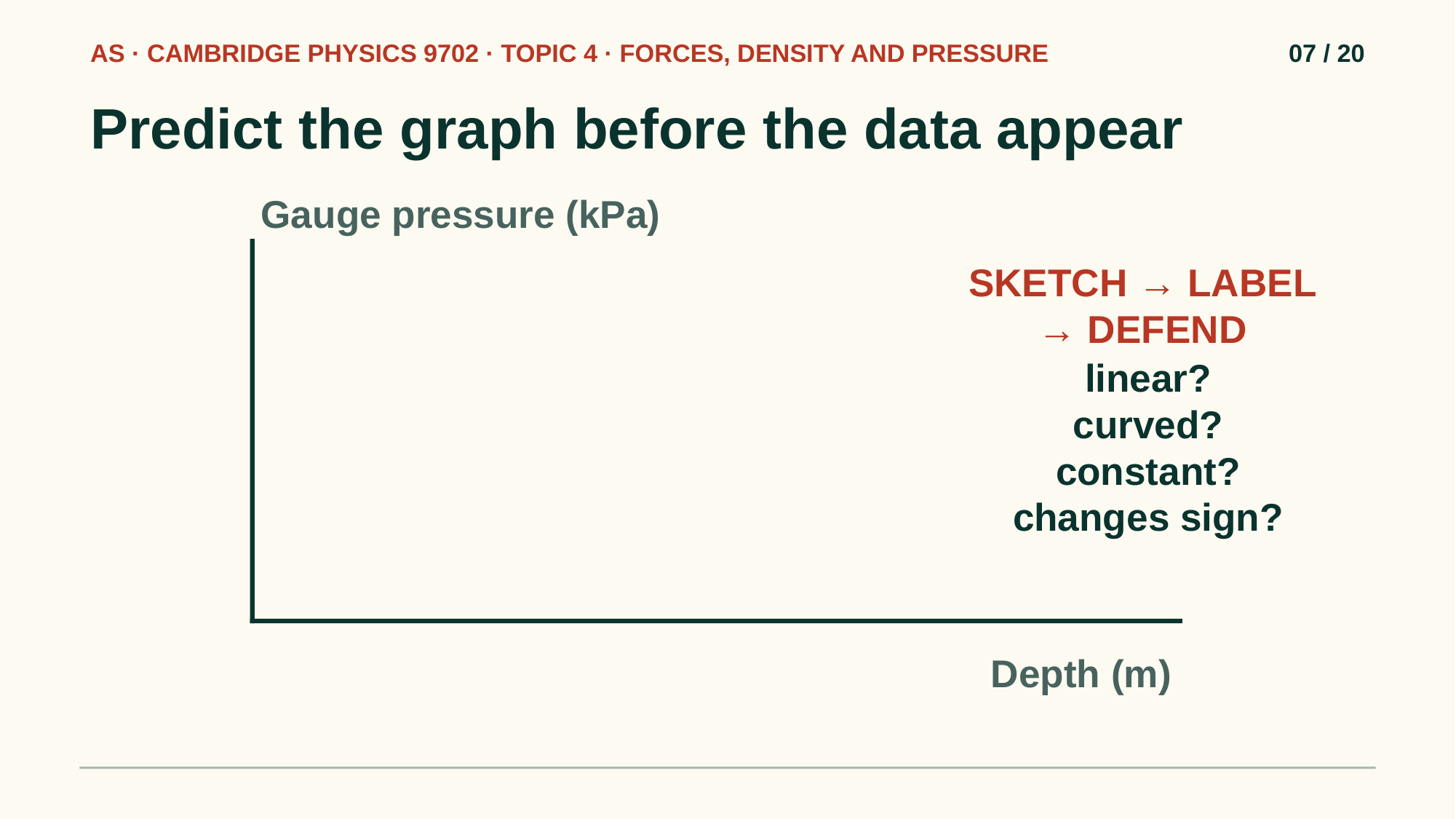

AS · CAMBRIDGE PHYSICS 9702 · TOPIC 4 · FORCES, DENSITY AND PRESSURE
07 / 20
Predict the graph before the data appear
Gauge pressure (kPa)

SKETCH → LABEL → DEFEND
linear?
curved?
constant?
changes sign?

Depth (m)